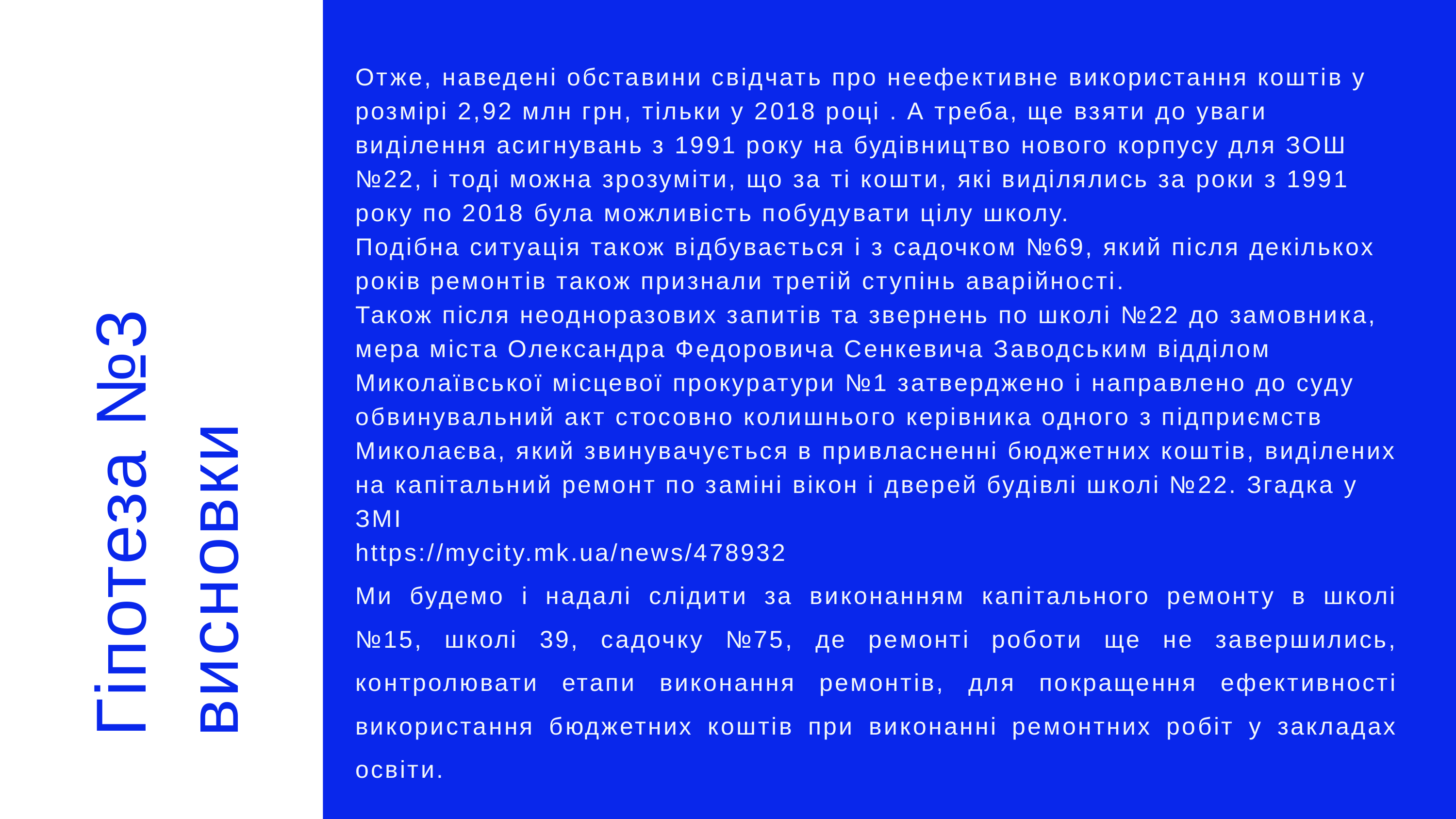

Отже, наведені обставини свідчать про неефективне використання коштів у розмірі 2,92 млн грн, тільки у 2018 році . А треба, ще взяти до уваги виділення асигнувань з 1991 року на будівництво нового корпусу для ЗОШ №22, і тоді можна зрозуміти, що за ті кошти, які виділялись за роки з 1991 року по 2018 була можливість побудувати цілу школу.
Подібна ситуація також відбувається і з садочком №69, який після декількох років ремонтів також признали третій ступінь аварійності.
Також після неодноразових запитів та звернень по школі №22 до замовника, мера міста Олександра Федоровича Сенкевича Заводським відділом Миколаївської місцевої прокуратури №1 затверджено і направлено до суду обвинувальний акт стосовно колишнього керівника одного з підприємств Миколаєва, який звинувачується в привласненні бюджетних коштів, виділених на капітальний ремонт по заміні вікон і дверей будівлі школі №22. Згадка у ЗМІ
https://mycity.mk.ua/news/478932
Ми будемо і надалі слідити за виконанням капітального ремонту в школі №15, школі 39, садочку №75, де ремонті роботи ще не завершились, контролювати етапи виконання ремонтів, для покращення ефективності використання бюджетних коштів при виконанні ремонтних робіт у закладах освіти.
Гіпотеза №3 висновки